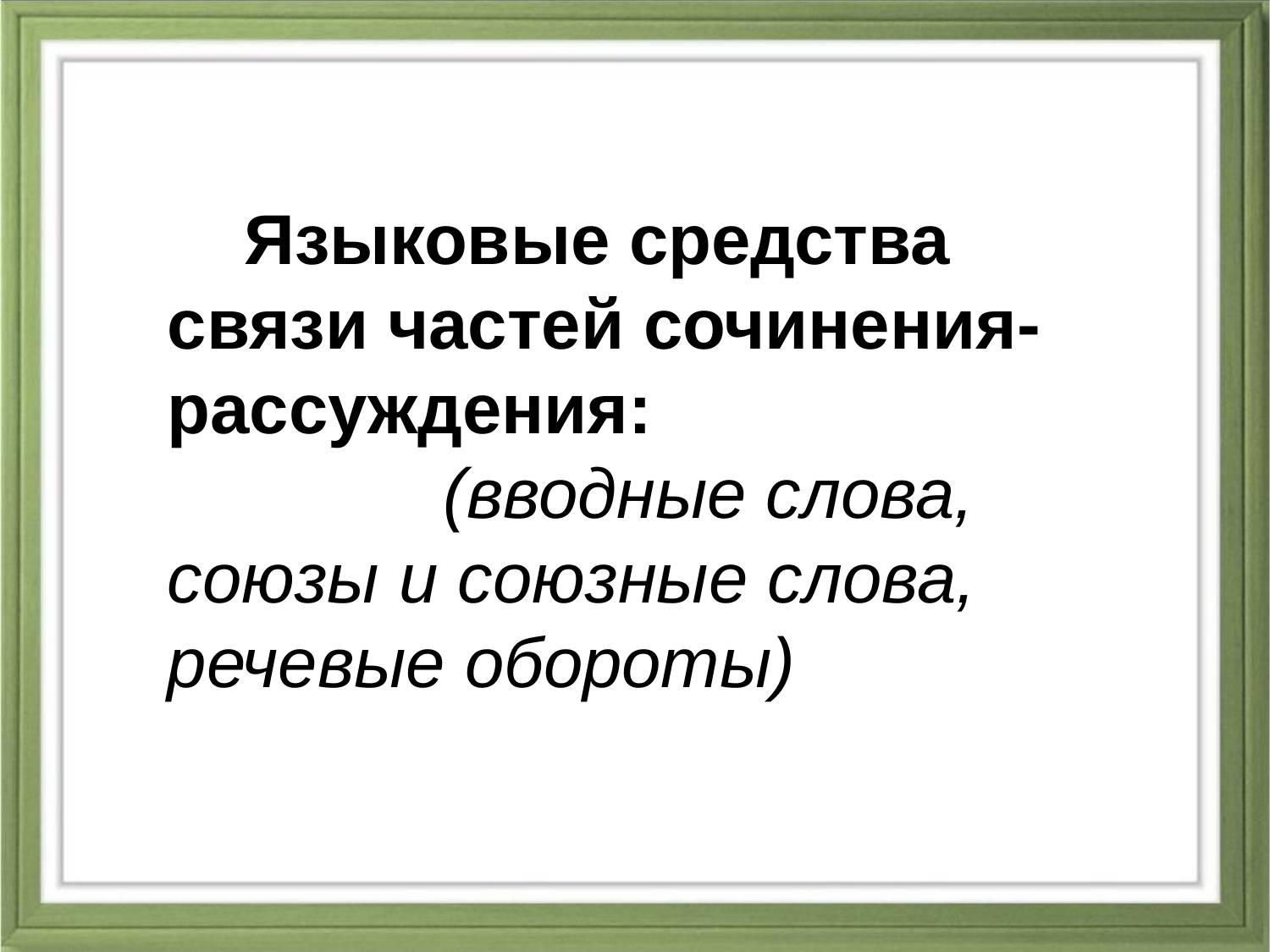

Языковые средства связи частей сочинения-рассуждения:
              (вводные слова, союзы и союзные слова, речевые обороты)